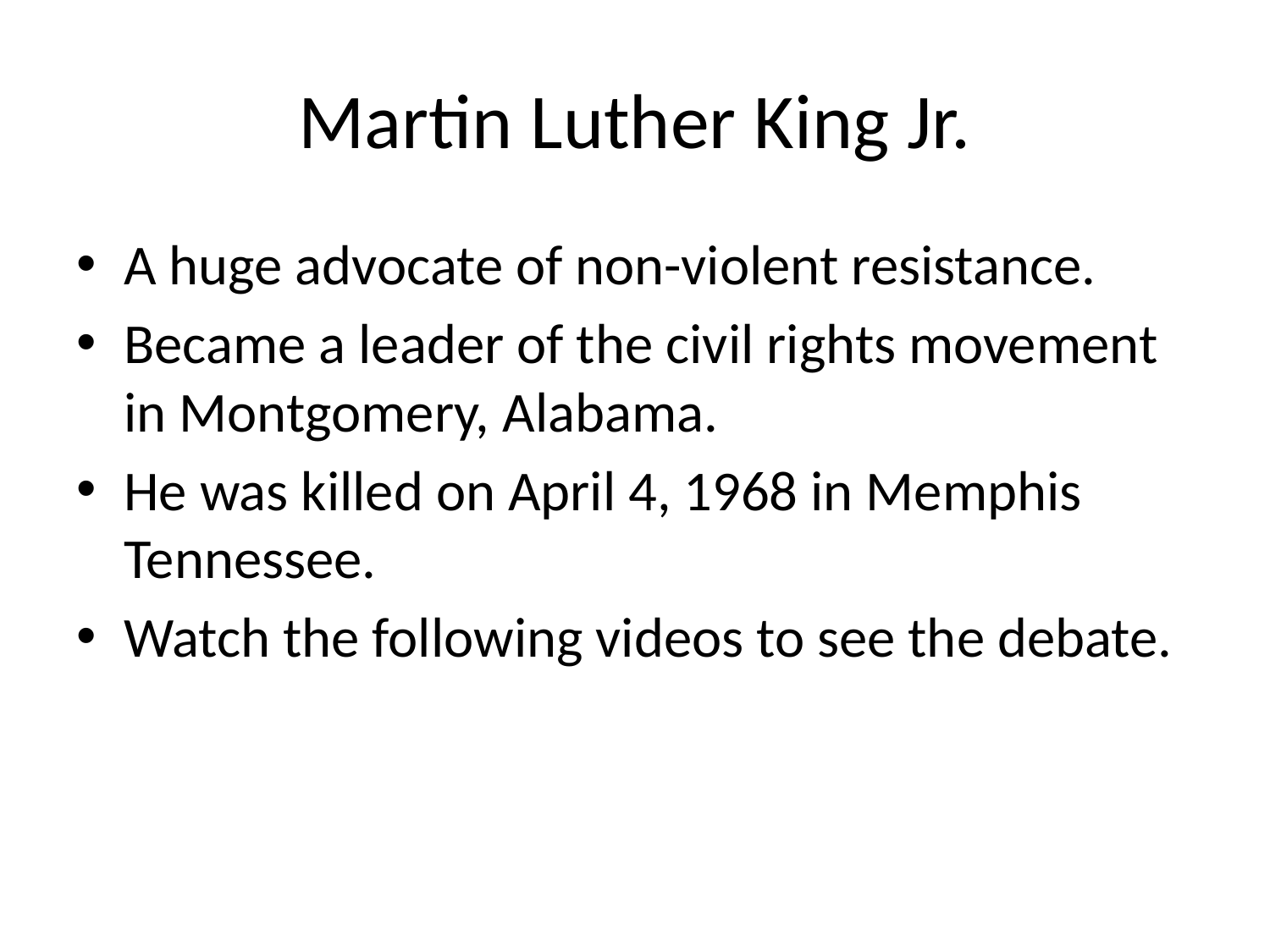

# Martin Luther King Jr.
A huge advocate of non-violent resistance.
Became a leader of the civil rights movement in Montgomery, Alabama.
He was killed on April 4, 1968 in Memphis Tennessee.
Watch the following videos to see the debate.